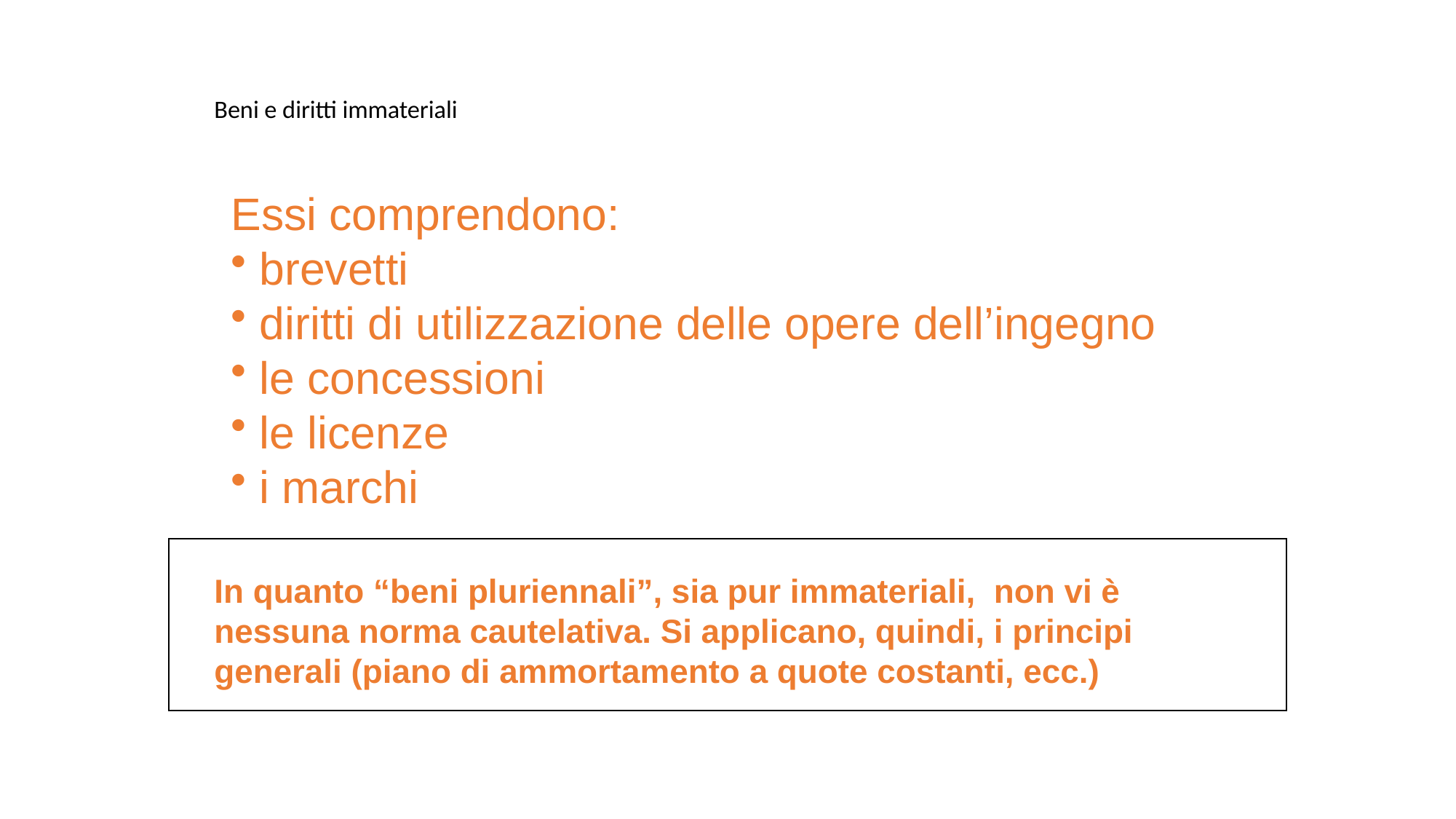

# Beni e diritti immateriali
Essi comprendono:
 brevetti
 diritti di utilizzazione delle opere dell’ingegno
 le concessioni
 le licenze
 i marchi

In quanto “beni pluriennali”, sia pur immateriali,  non vi è nessuna norma cautelativa. Si applicano, quindi, i principi generali (piano di ammortamento a quote costanti, ecc.)